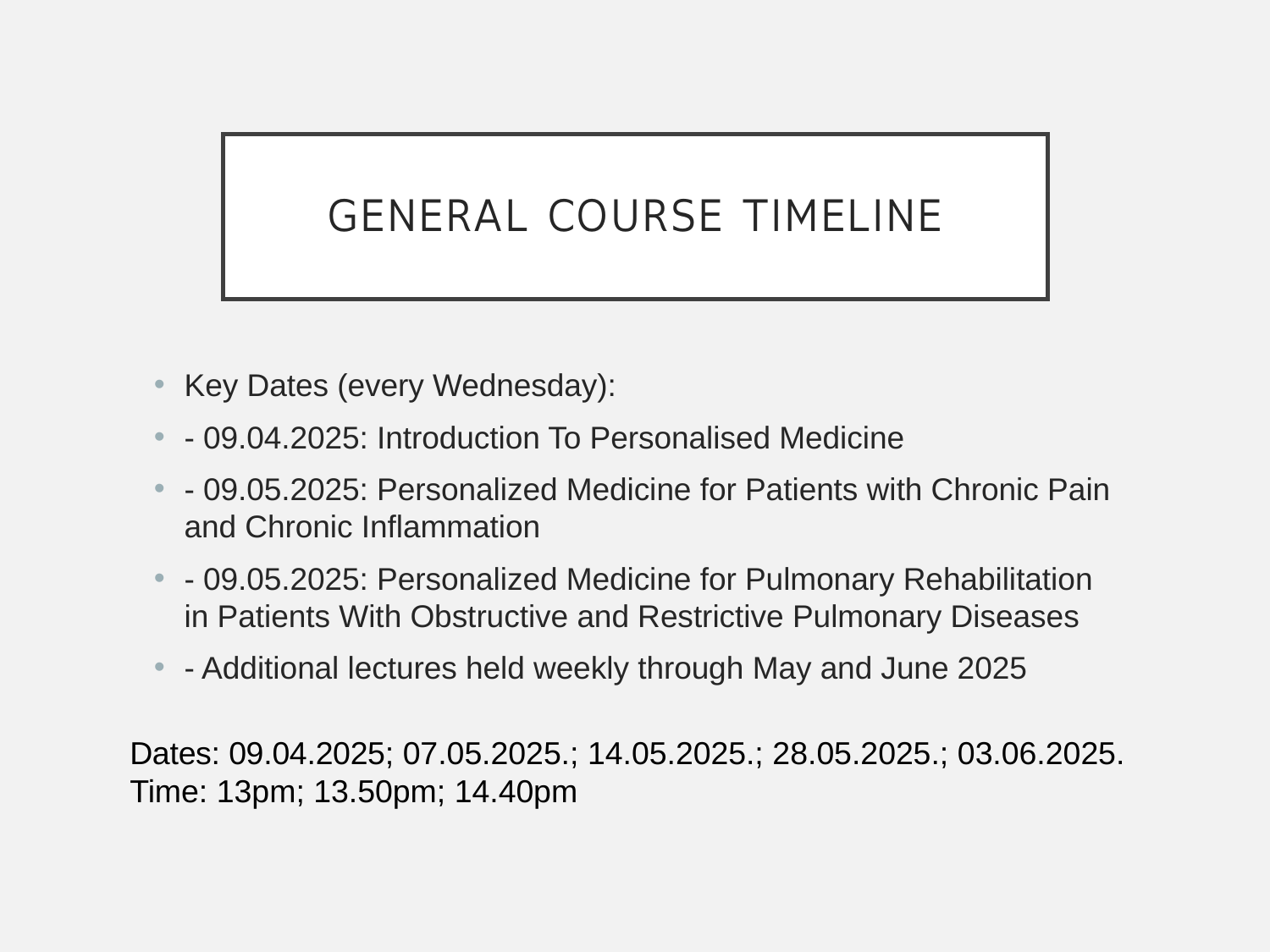

# General Course Timeline
Key Dates (every Wednesday):
- 09.04.2025: Introduction To Personalised Medicine
- 09.05.2025: Personalized Medicine for Patients with Chronic Pain and Chronic Inflammation
- 09.05.2025: Personalized Medicine for Pulmonary Rehabilitation in Patients With Obstructive and Restrictive Pulmonary Diseases
- Additional lectures held weekly through May and June 2025
Dates: 09.04.2025; 07.05.2025.; 14.05.2025.; 28.05.2025.; 03.06.2025.
Time: 13pm; 13.50pm; 14.40pm